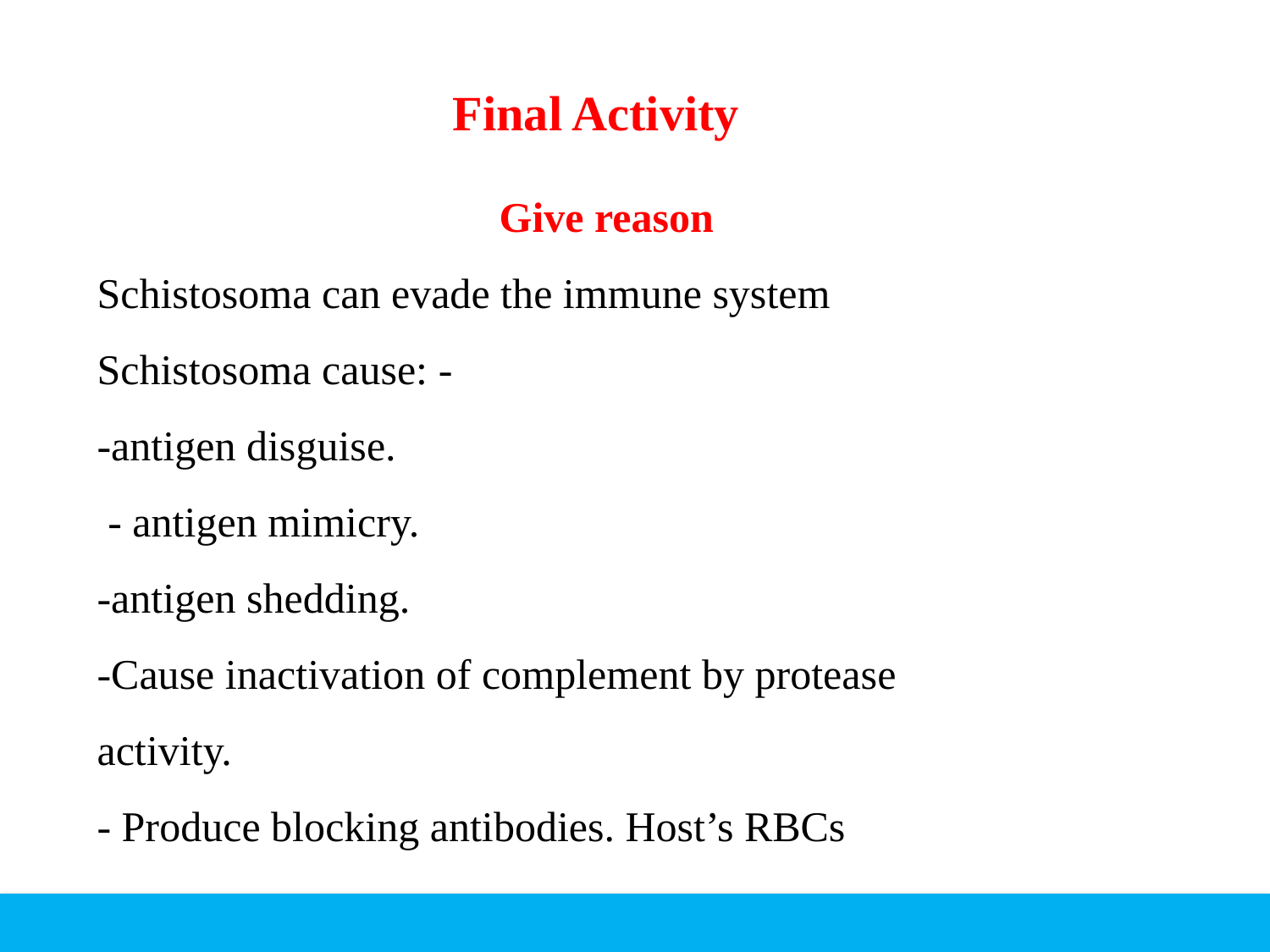

# Final Activity
                                      Give reason
Schistosoma can evade the immune system
Schistosoma cause: -
-antigen disguise.
 - antigen mimicry.
-antigen shedding.
-Cause inactivation of complement by protease activity.
- Produce blocking antibodies. Host’s RBCs